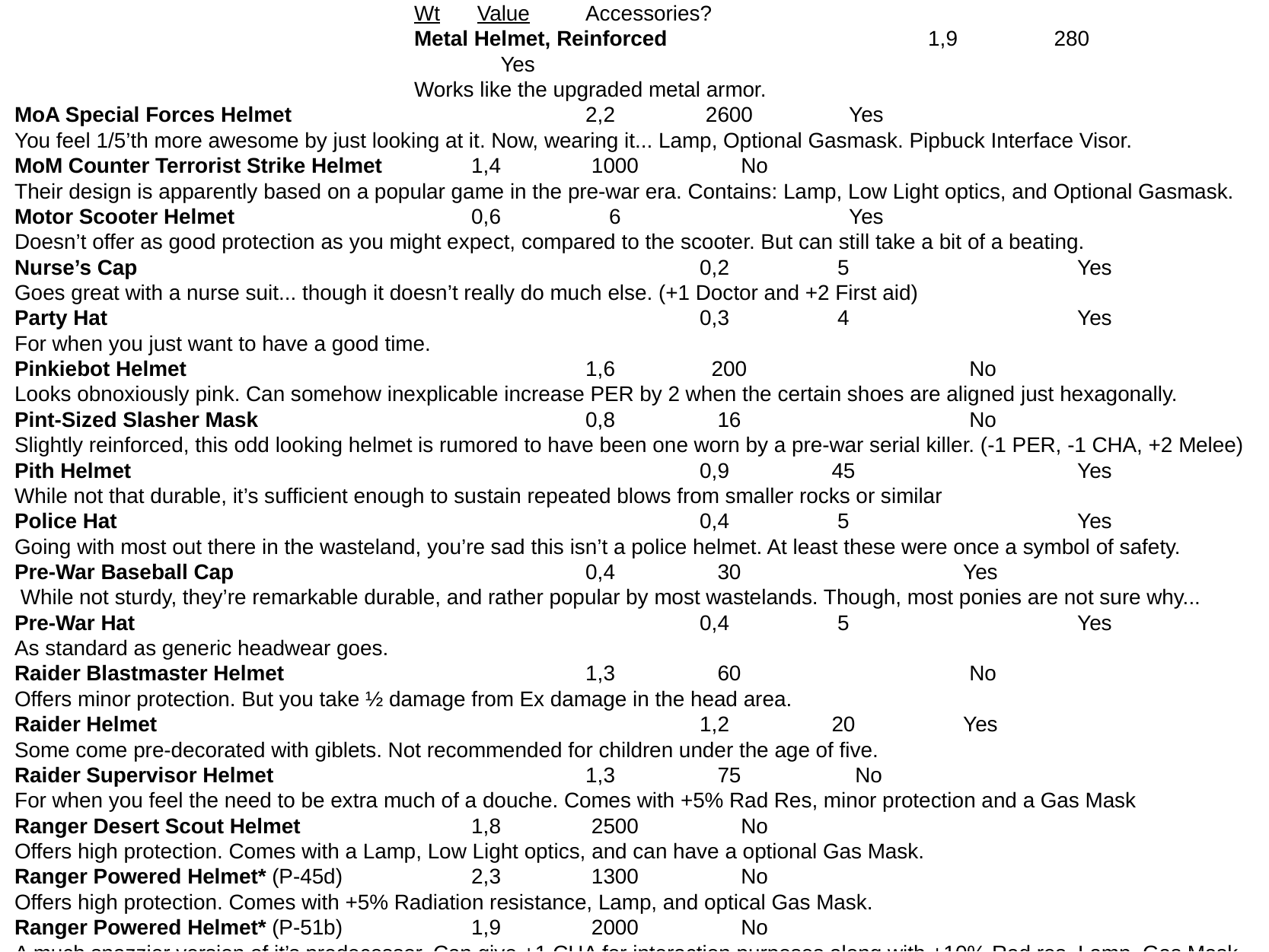

Wt  	 Value	Accessories?
Metal Helmet, Reinforced			1,9 	  280 		     Yes
Works like the upgraded metal armor.
MoA Special Forces Helmet			2,2 	 2600 	      Yes
You feel 1/5’th more awesome by just looking at it. Now, wearing it... Lamp, Optional Gasmask. Pipbuck Interface Visor.
MoM Counter Terrorist Strike Helmet	1,4 	 1000 	       No
Their design is apparently based on a popular game in the pre-war era. Contains: Lamp, Low Light optics, and Optional Gasmask.
Motor Scooter Helmet 			0,6 	    6	 	      Yes
Doesn’t offer as good protection as you might expect, compared to the scooter. But can still take a bit of a beating.
Nurse’s Cap					0,2 	    5		      Yes
Goes great with a nurse suit... though it doesn’t really do much else. (+1 Doctor and +2 First aid)
Party Hat						0,3 	    4		      Yes
For when you just want to have a good time.
Pinkiebot Helmet				1,6 	  200 		       No
Looks obnoxiously pink. Can somehow inexplicable increase PER by 2 when the certain shoes are aligned just hexagonally.
Pint-Sized Slasher Mask			0,8 	   16 		       No
Slightly reinforced, this odd looking helmet is rumored to have been one worn by a pre-war serial killer. (-1 PER, -1 CHA, +2 Melee)
Pith Helmet					0,9 	   45	 	      Yes
While not that durable, it’s sufficient enough to sustain repeated blows from smaller rocks or similar
Police Hat						0,4 	    5		      Yes
Going with most out there in the wasteland, you’re sad this isn’t a police helmet. At least these were once a symbol of safety.
Pre-War Baseball Cap				0,4 	   30 	      	      Yes
 While not sturdy, they’re remarkable durable, and rather popular by most wastelands. Though, most ponies are not sure why...
Pre-War Hat					0,4 	    5 	    	      Yes
As standard as generic headwear goes.
Raider Blastmaster Helmet			1,3 	   60 	      	       No
Offers minor protection. But you take ½ damage from Ex damage in the head area.
Raider Helmet 					1,2 	   20   	      Yes
Some come pre-decorated with giblets. Not recommended for children under the age of five.
Raider Supervisor Helmet 			1,3 	   75   	       No
For when you feel the need to be extra much of a douche. Comes with +5% Rad Res, minor protection and a Gas Mask
Ranger Desert Scout Helmet		1,8 	 2500 	       No
Offers high protection. Comes with a Lamp, Low Light optics, and can have a optional Gas Mask.
Ranger Powered Helmet* (P-45d) 		2,3 	 1300 	       No
Offers high protection. Comes with +5% Radiation resistance, Lamp, and optical Gas Mask.
Ranger Powered Helmet* (P-51b) 		1,9 	 2000 	       No
A much snazzier version of it’s predecessor. Can give +1 CHA for interaction purposes along with +10% Rad res. Lamp, Gas Mask.